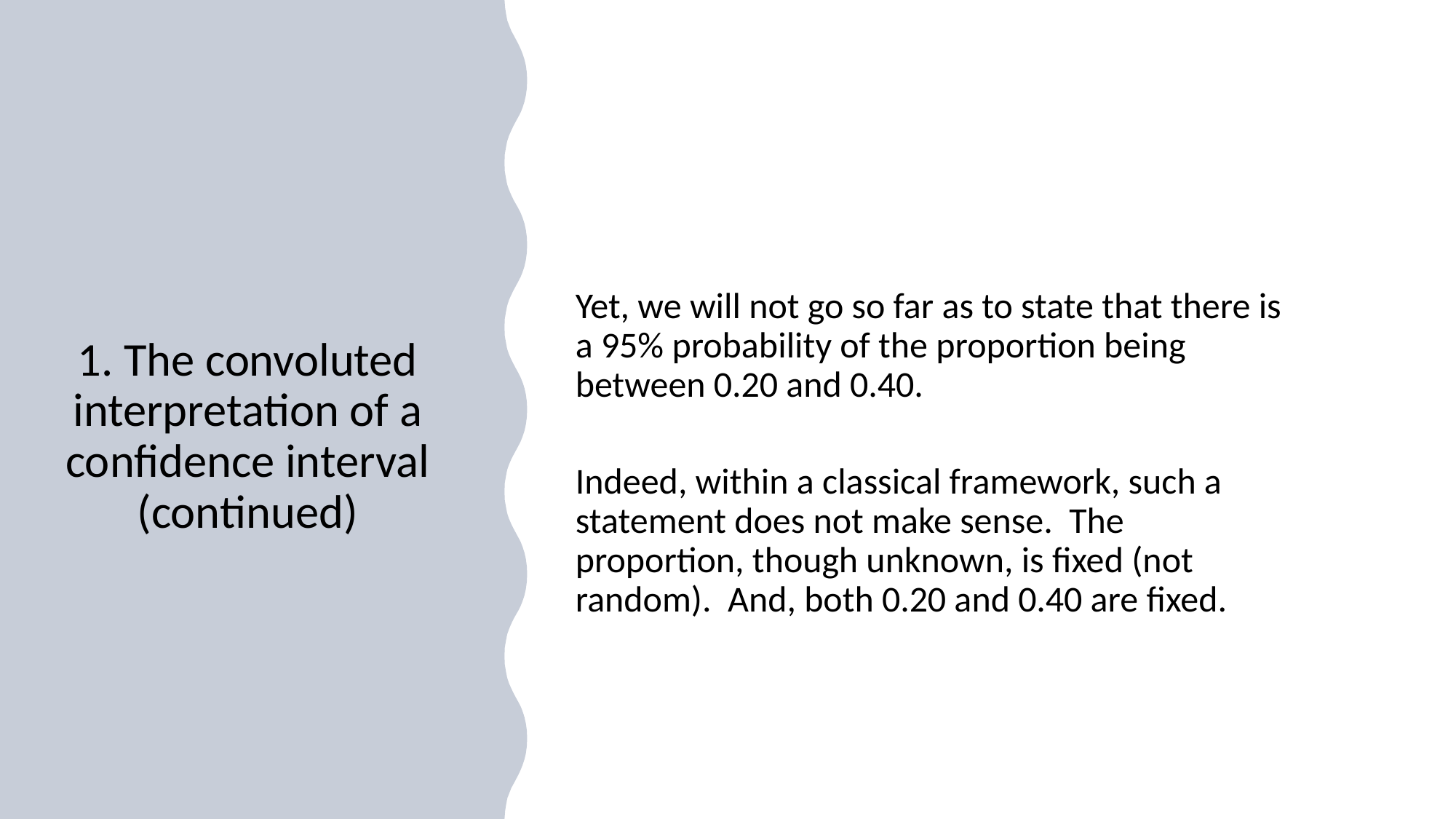

# 1. The convoluted interpretation of a confidence interval (continued)

Yet, we will not go so far as to state that there is a 95% probability of the proportion being between 0.20 and 0.40.

Indeed, within a classical framework, such a statement does not make sense.  The proportion, though unknown, is fixed (not random).  And, both 0.20 and 0.40 are fixed.